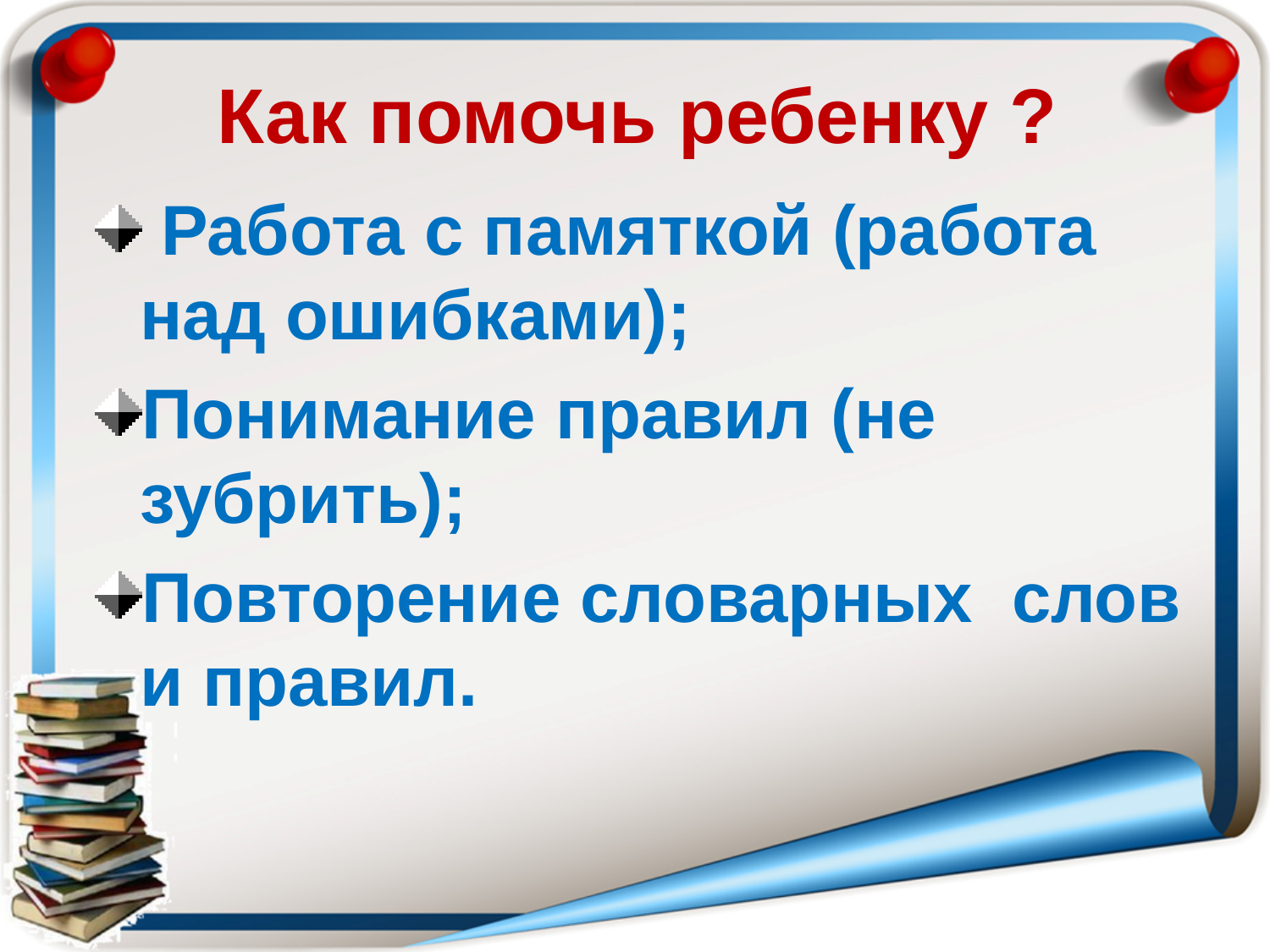

Как помочь ребенку ?
 Работа с памяткой (работа над ошибками);
Понимание правил (не зубрить);
Повторение словарных  слов  и правил.